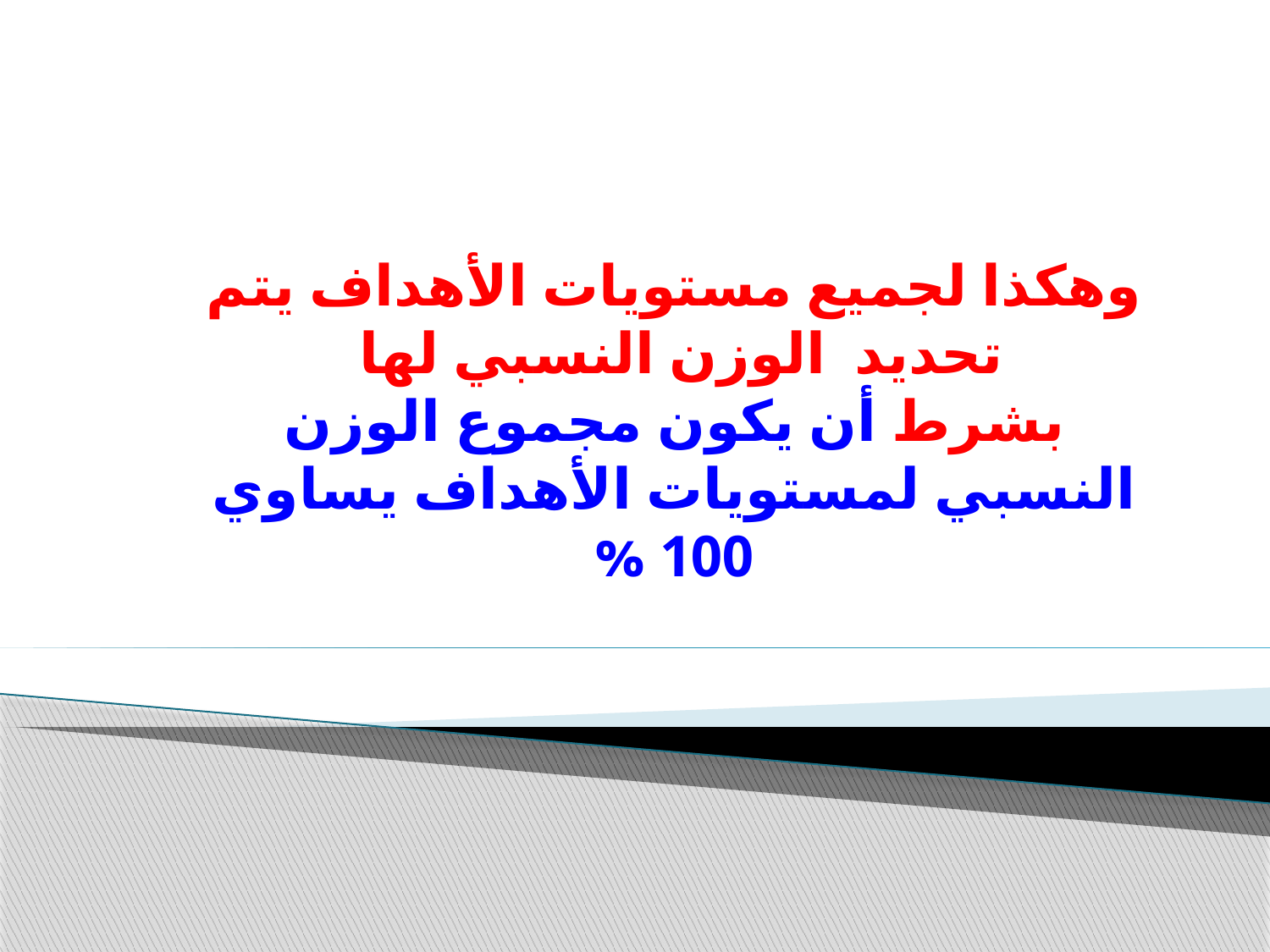

وهكذا لجميع مستويات الأهداف يتم تحديد  الوزن النسبي لها
بشرط أن يكون مجموع الوزن النسبي لمستويات الأهداف يساوي 100 %